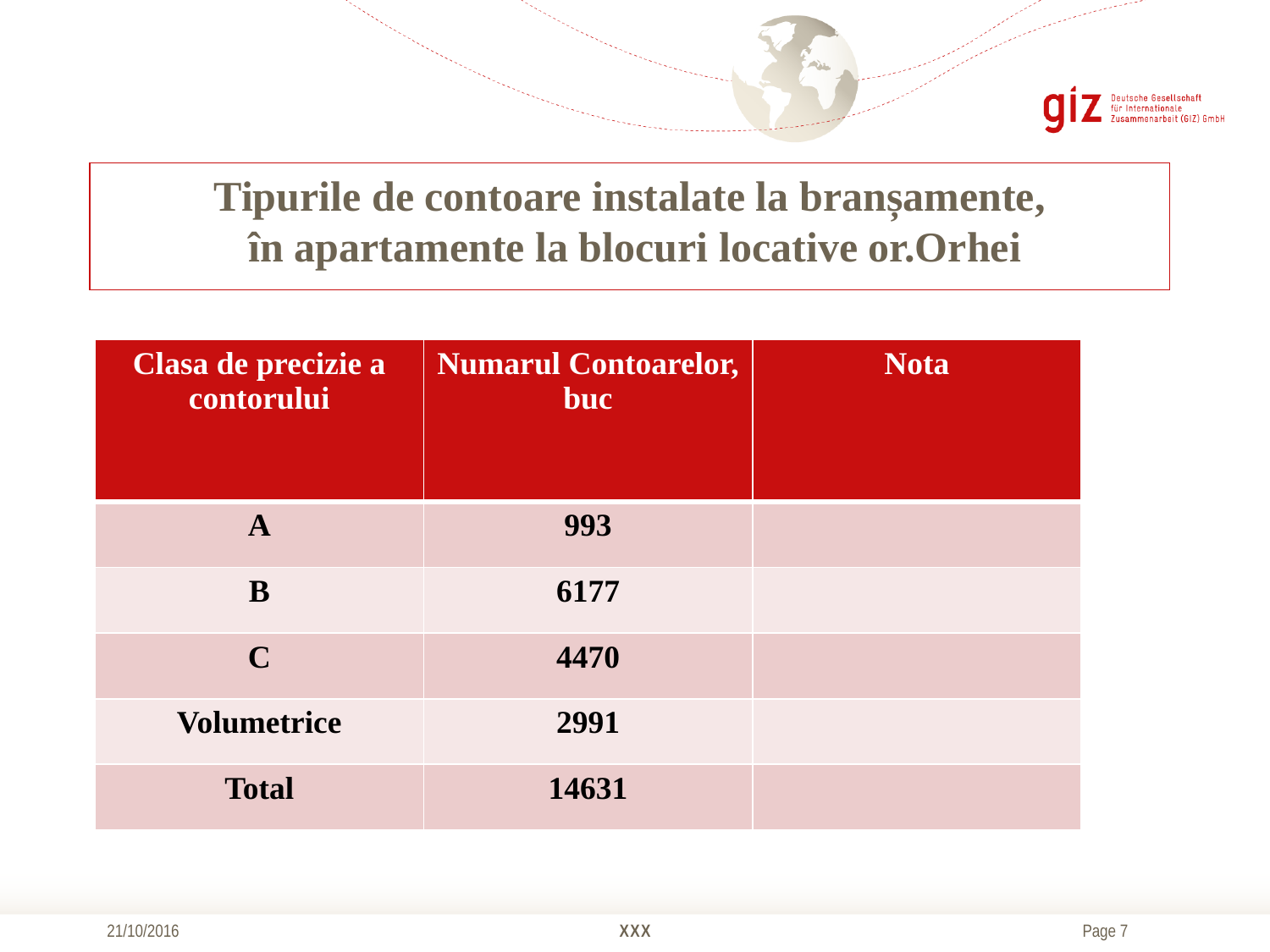

# Tipurile de contoare instalate la branșamente, în apartamente la blocuri locative or.Orhei
| Clasa de precizie a contorului | Numarul Contoarelor, buc | Nota |
| --- | --- | --- |
| A | 993 |  |
| B | 6177 |  |
| C | 4470 |  |
| Volumetrice | 2991 |  |
| Total | 14631 |  |
21/10/2016
XXX